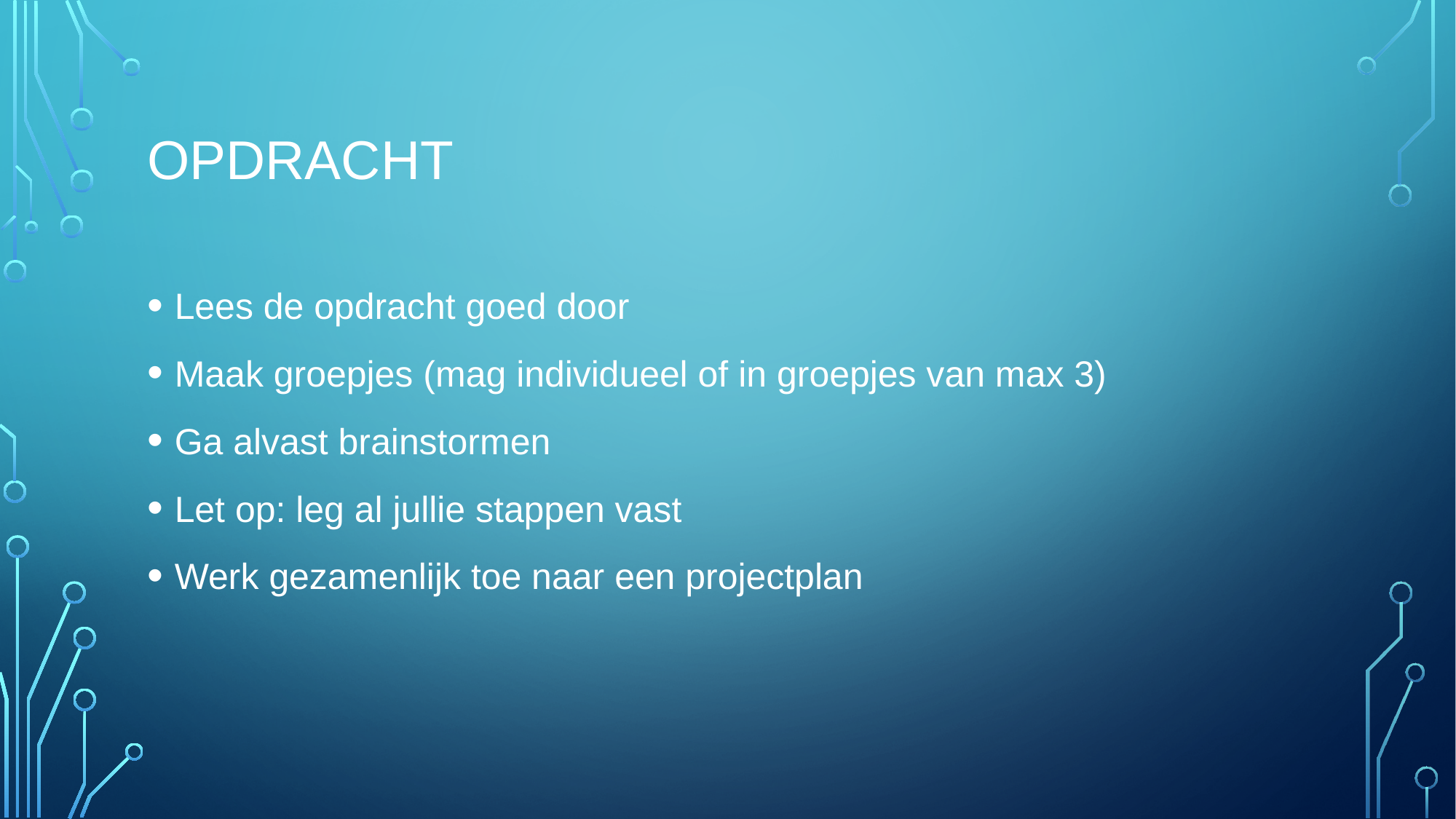

# Opdracht
Lees de opdracht goed door
Maak groepjes (mag individueel of in groepjes van max 3)
Ga alvast brainstormen
Let op: leg al jullie stappen vast
Werk gezamenlijk toe naar een projectplan